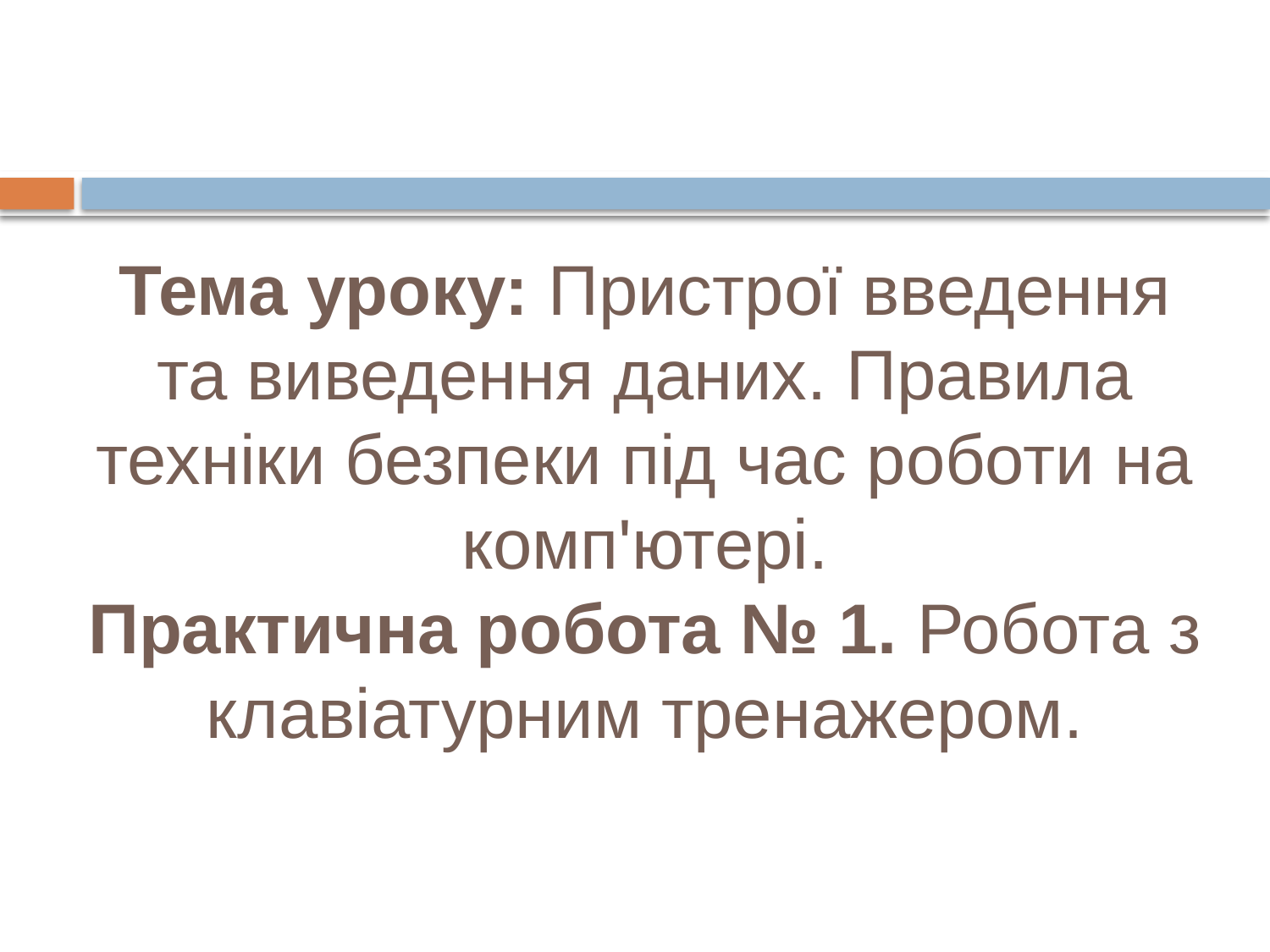

# Тема уроку: Пристрої введення та виведення даних. Правила техніки безпеки під час роботи на комп'ютері. Практична робота № 1. Робота з клавіатурним тренажером.